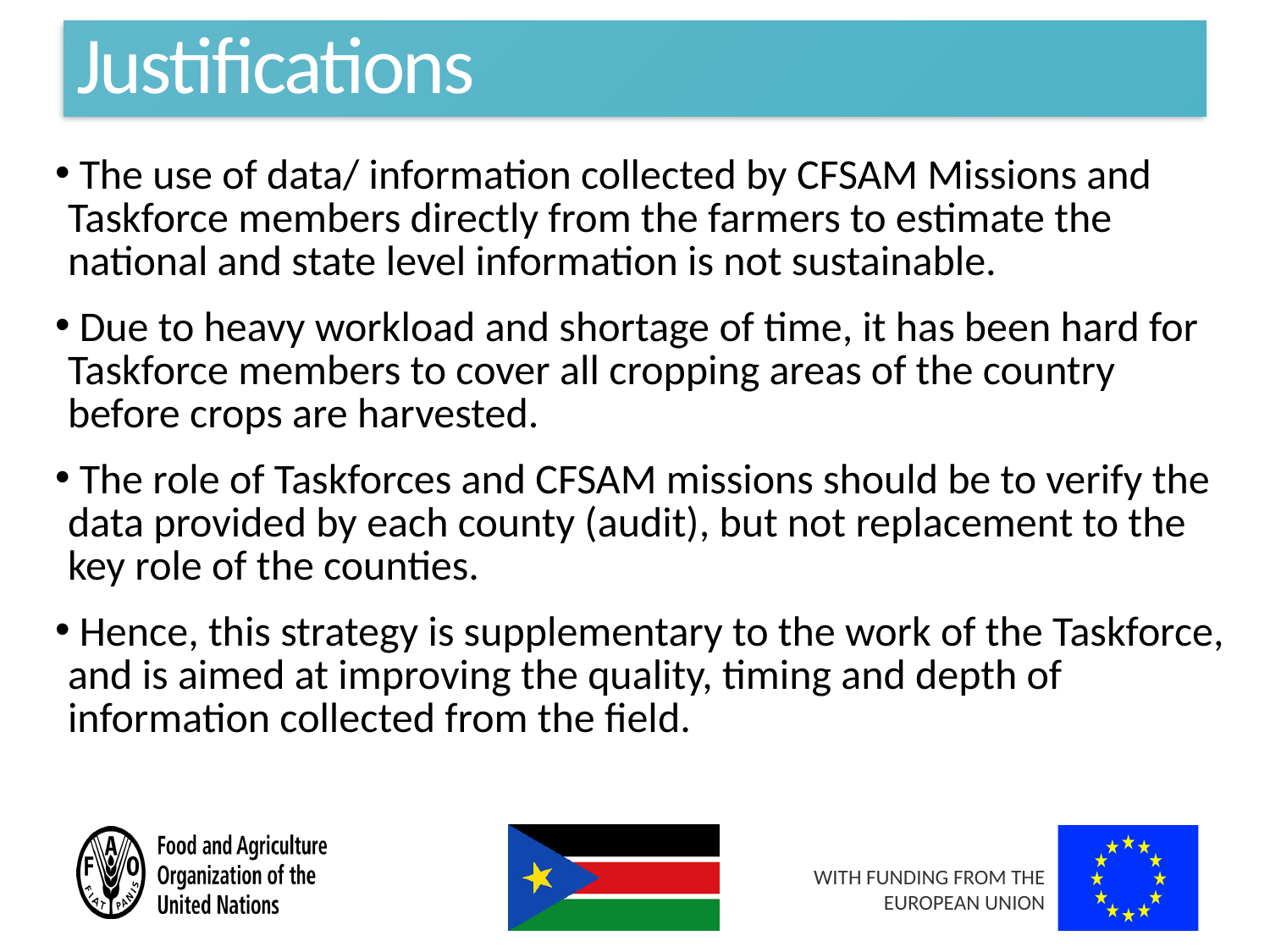

# Justifications
 The use of data/ information collected by CFSAM Missions and Taskforce members directly from the farmers to estimate the national and state level information is not sustainable.
 Due to heavy workload and shortage of time, it has been hard for Taskforce members to cover all cropping areas of the country before crops are harvested.
 The role of Taskforces and CFSAM missions should be to verify the data provided by each county (audit), but not replacement to the key role of the counties.
 Hence, this strategy is supplementary to the work of the Taskforce, and is aimed at improving the quality, timing and depth of information collected from the field.